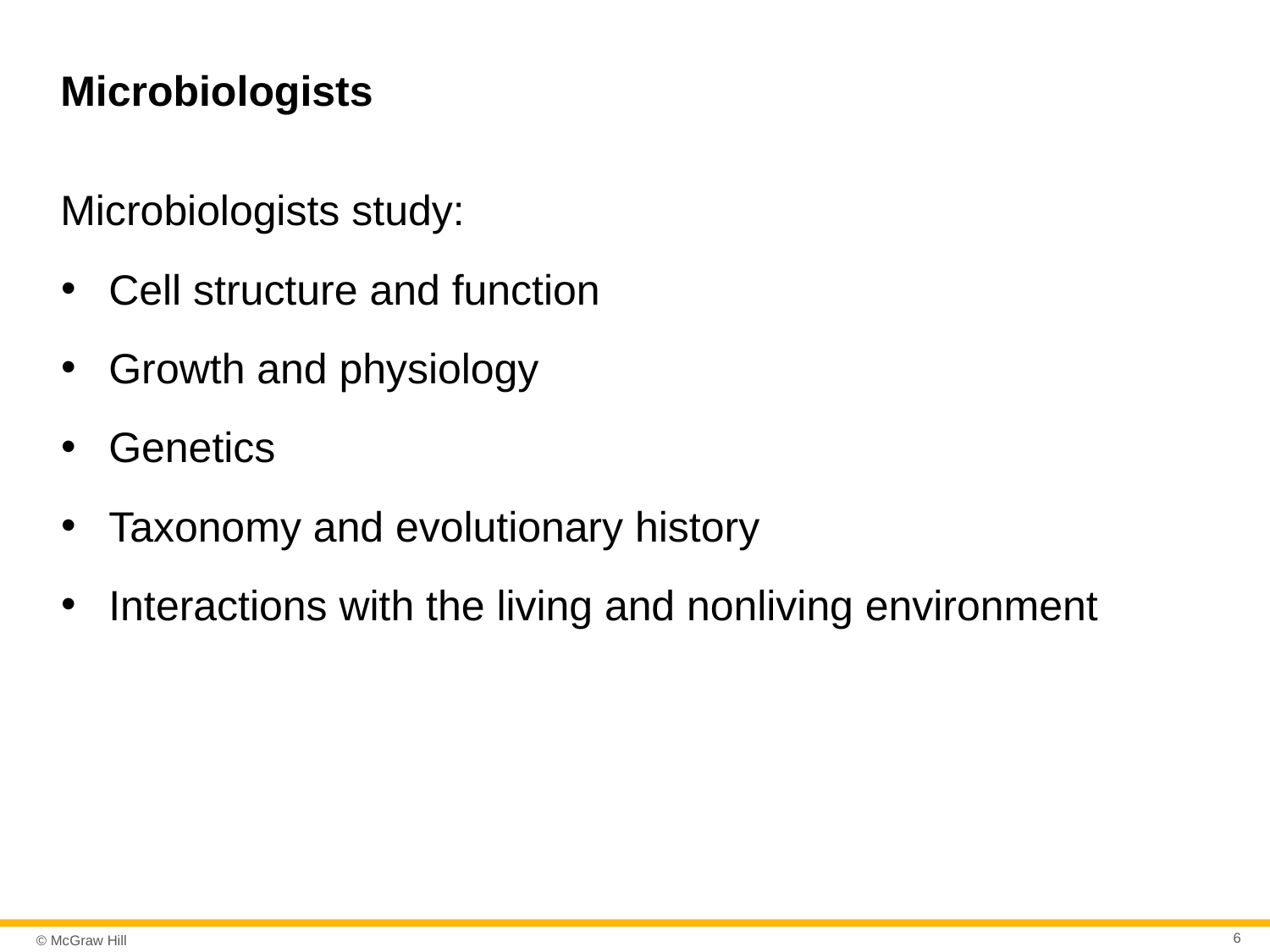

# Microbiologists
Microbiologists study:
Cell structure and function
Growth and physiology
Genetics
Taxonomy and evolutionary history
Interactions with the living and nonliving environment